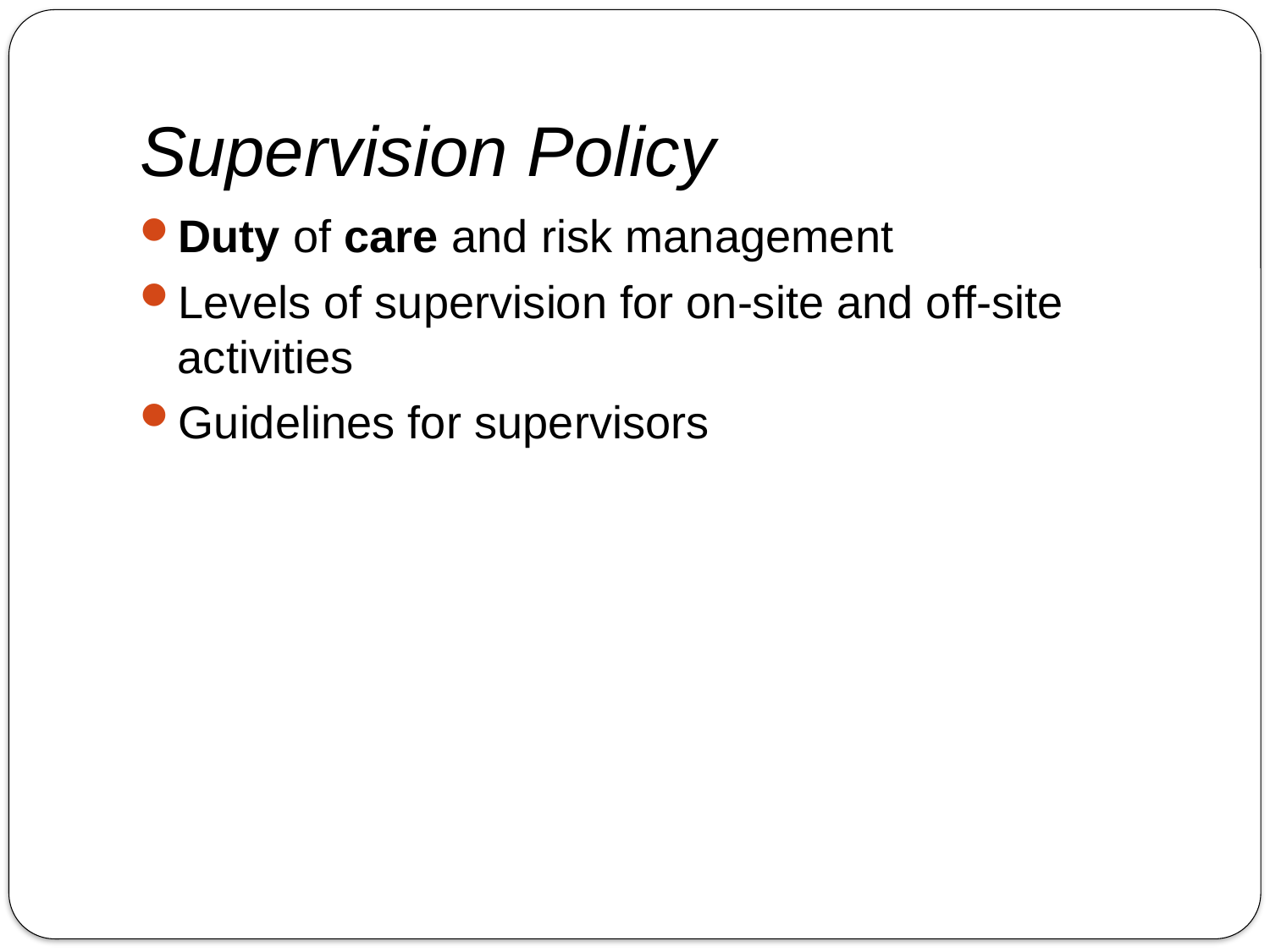

# Supervision Policy
Duty of care and risk management
Levels of supervision for on-site and off-site activities
Guidelines for supervisors